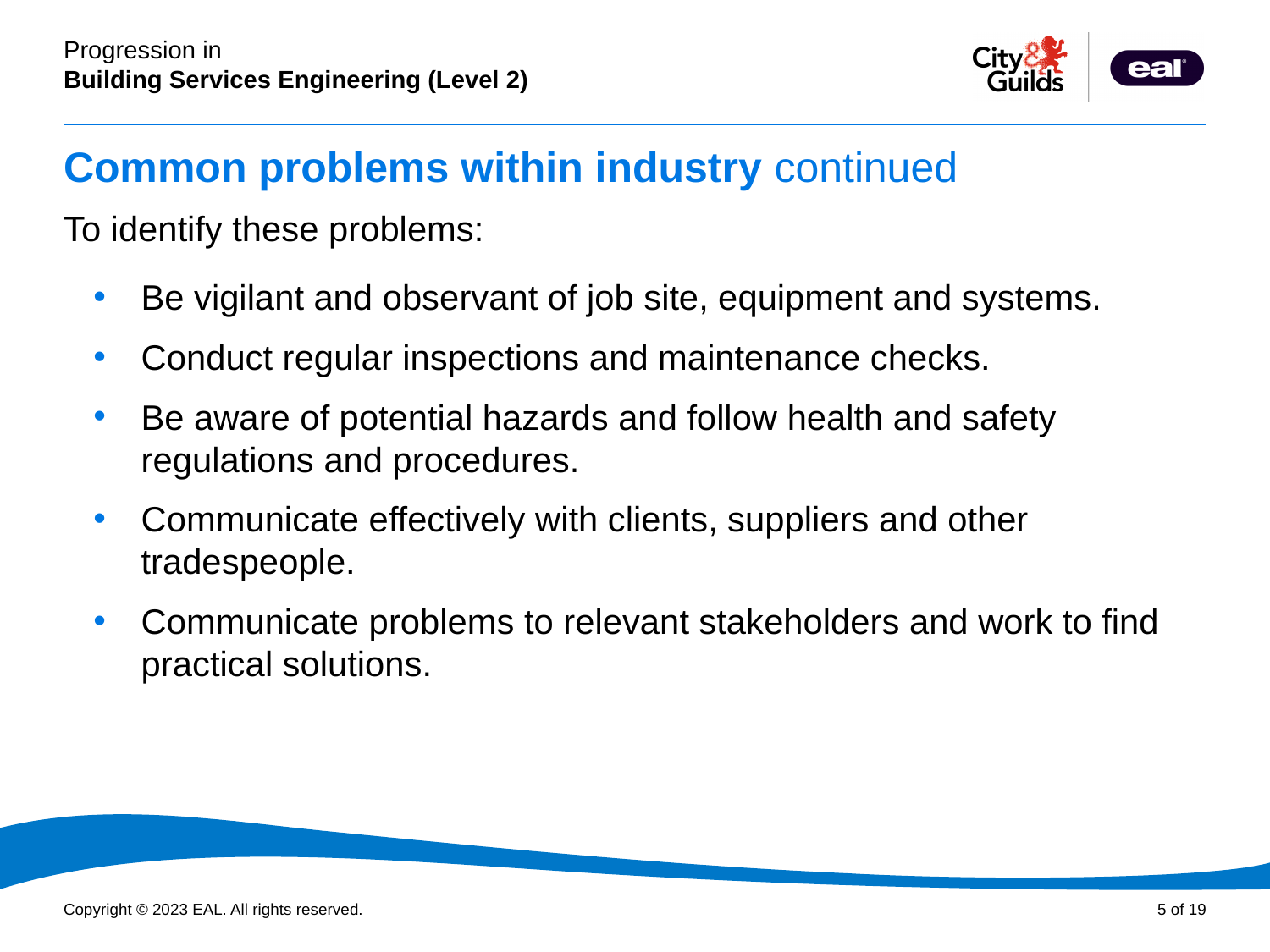

# Common problems within industry continued
To identify these problems:
Be vigilant and observant of job site, equipment and systems.
Conduct regular inspections and maintenance checks.
Be aware of potential hazards and follow health and safety regulations and procedures.
Communicate effectively with clients, suppliers and other tradespeople.
Communicate problems to relevant stakeholders and work to find practical solutions.